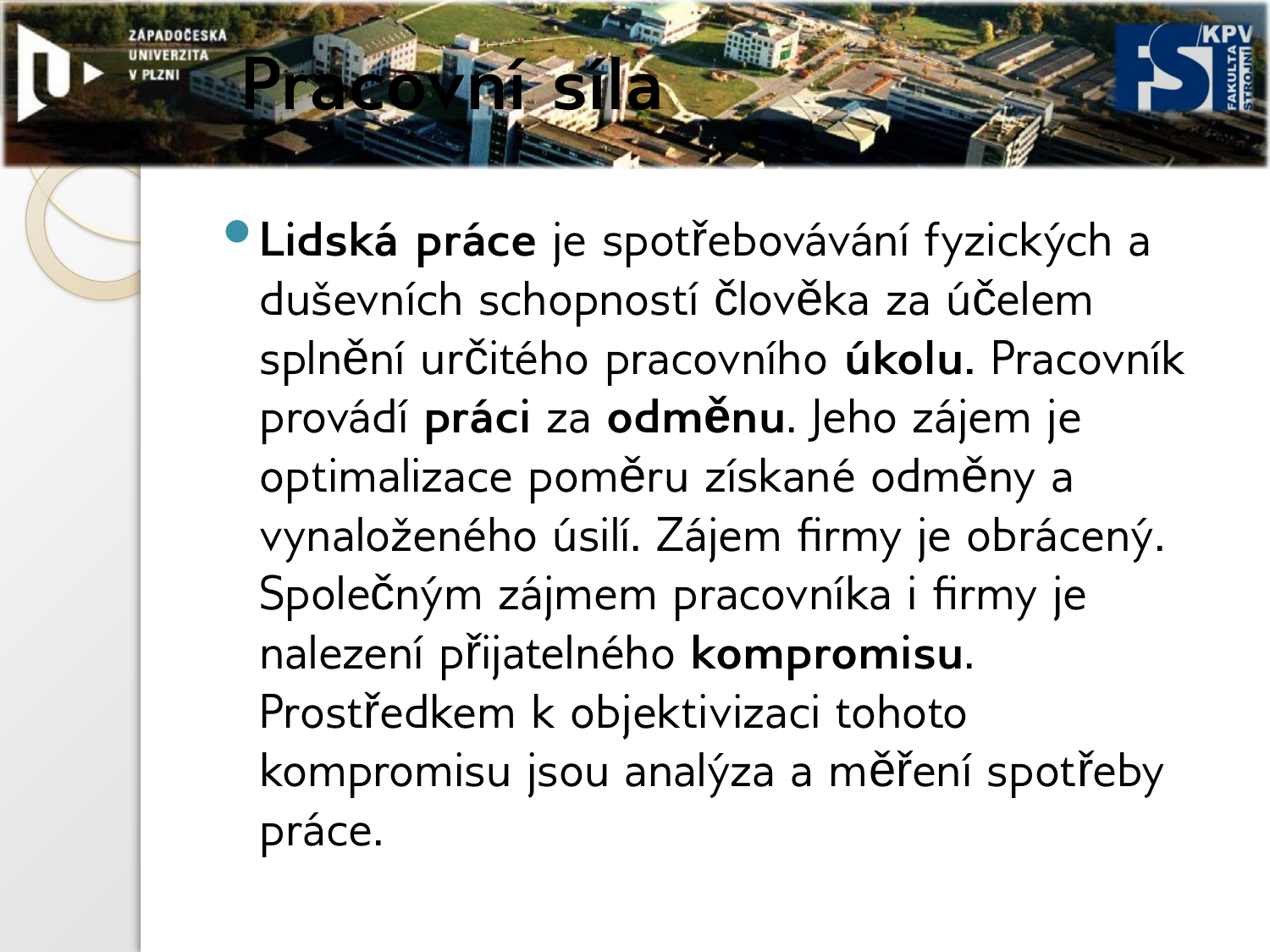

# Pracovní síla
Lidská práce je spotřebovávání fyzických a duševních schopností člověka za účelem splnění určitého pracovního úkolu. Pracovník provádí práci za odměnu. Jeho zájem je optimalizace poměru získané odměny a vynaloženého úsilí. Zájem firmy je obrácený. Společným zájmem pracovníka i firmy je nalezení přijatelného kompromisu. Prostředkem k objektivizaci tohoto kompromisu jsou analýza a měření spotřeby práce.